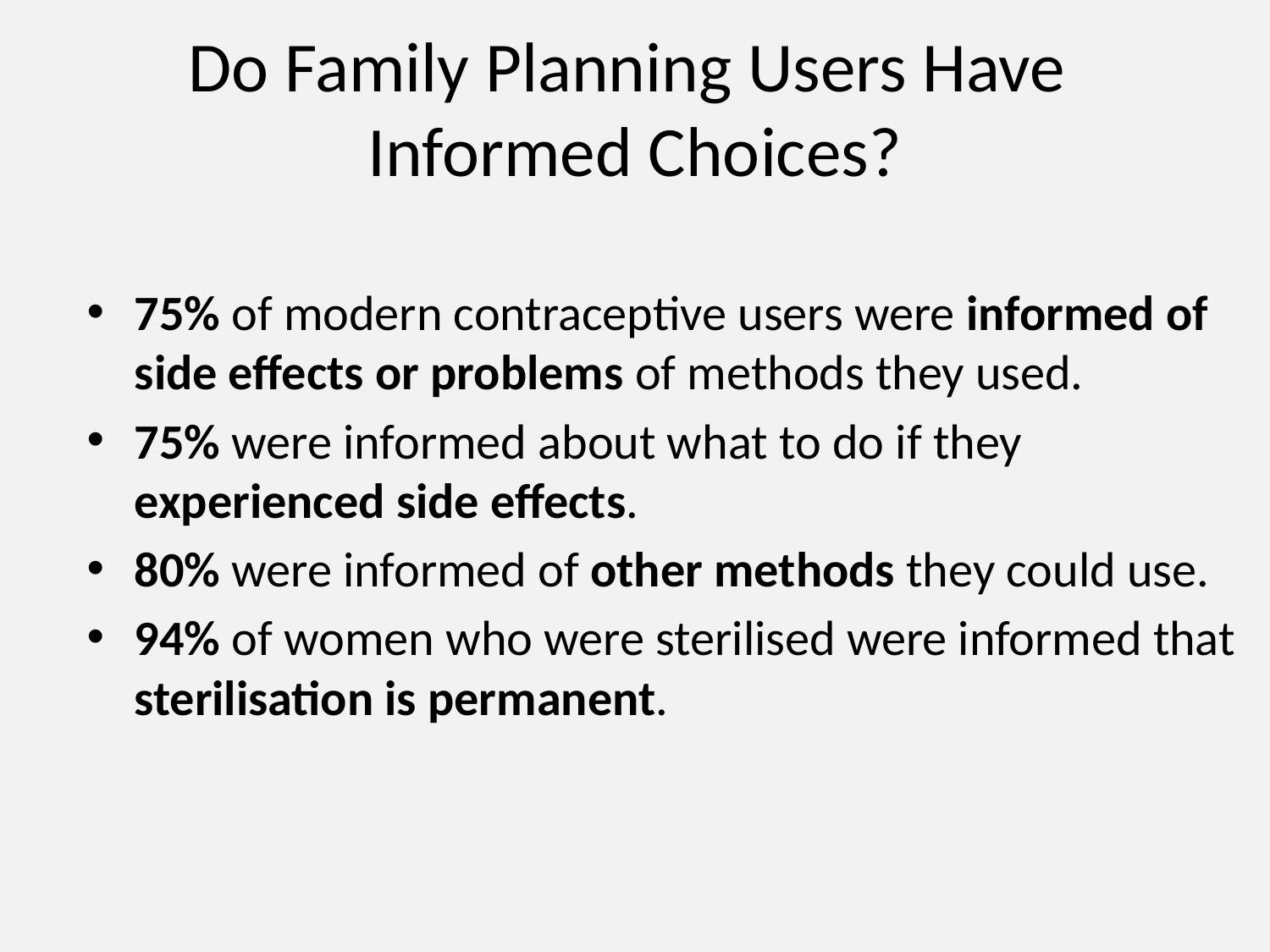

# Do Family Planning Users Have Informed Choices?
75% of modern contraceptive users were informed of side effects or problems of methods they used.
75% were informed about what to do if they experienced side effects.
80% were informed of other methods they could use.
94% of women who were sterilised were informed that sterilisation is permanent.